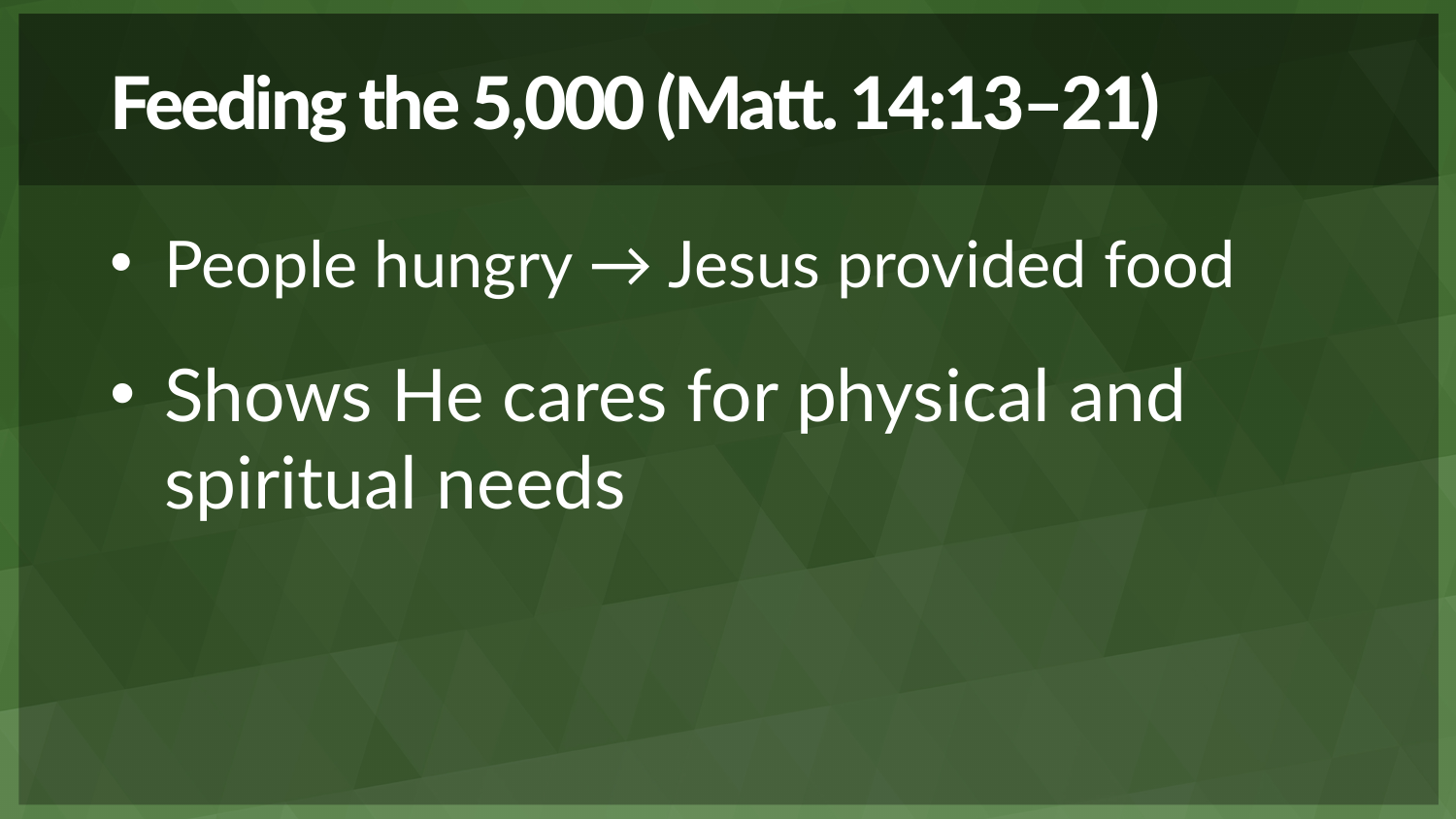

# Feeding the 5,000 (Matt. 14:13–21)
People hungry → Jesus provided food
Shows He cares for physical and spiritual needs